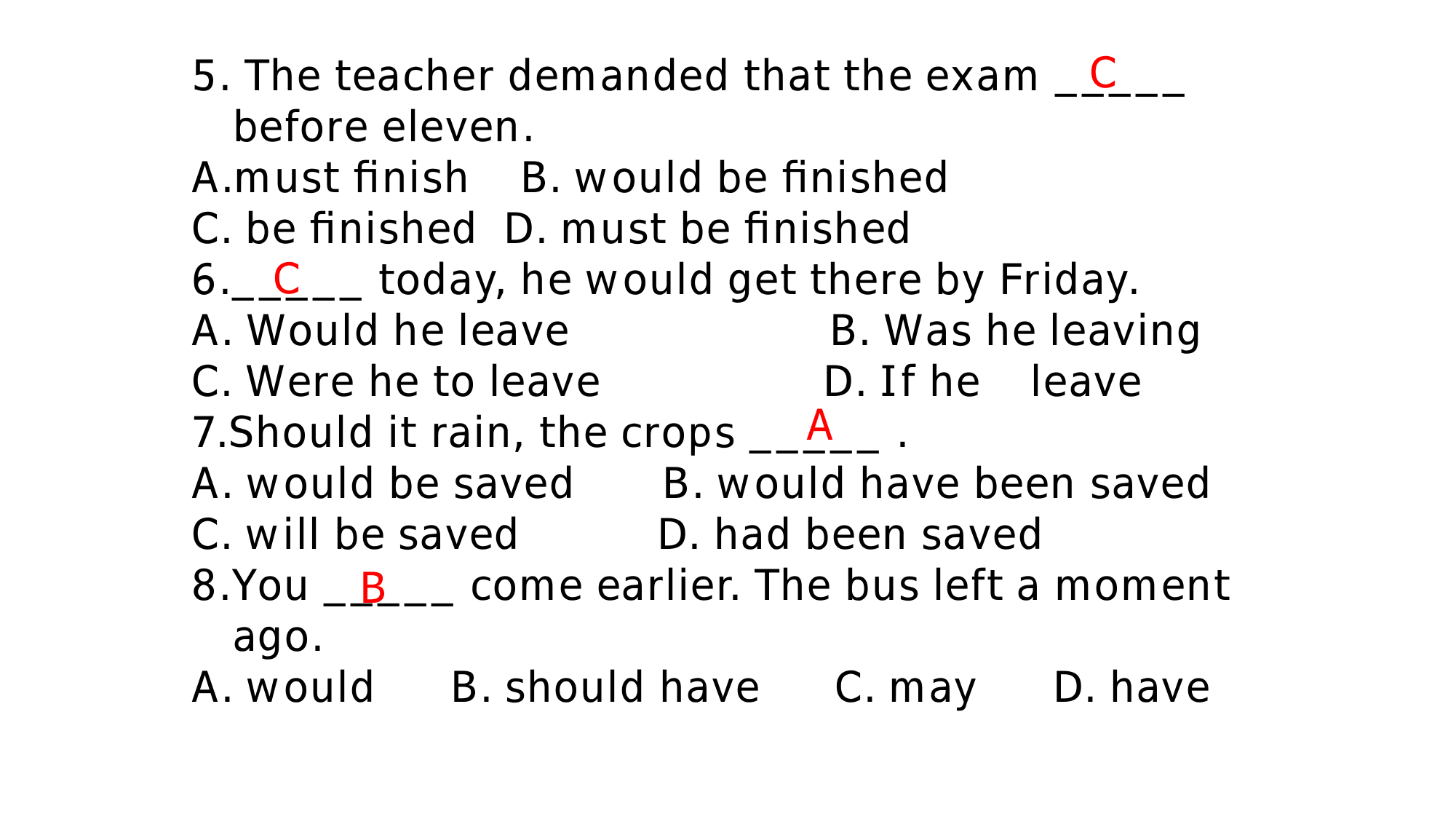

C
5. The teacher demanded that the exam _____ before eleven.
must finish    B. would be finished
C. be finished  D. must be finished
6._____ today, he would get there by Friday.
A. Would he leave                     B. Was he leaving
C. Were he to leave                  D. If he    leave
7.Should it rain, the crops _____ .
A. would be saved       B. would have been saved
C. will be saved           D. had been saved
8.You _____ come earlier. The bus left a moment ago.
A. would      B. should have      C. may      D. have
C
A
B